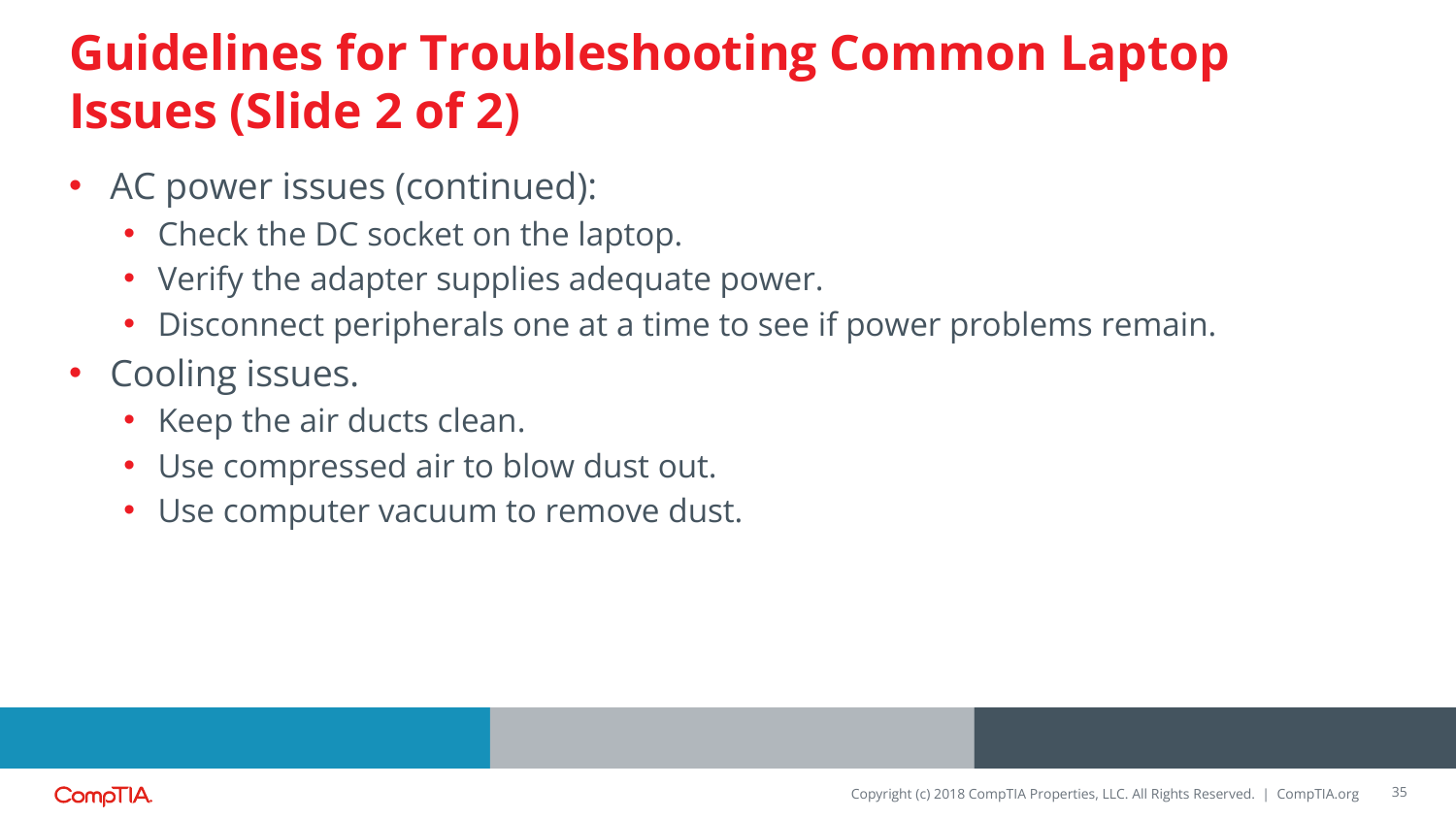

# Guidelines for Troubleshooting Common Laptop Issues (Slide 2 of 2)
AC power issues (continued):
Check the DC socket on the laptop.
Verify the adapter supplies adequate power.
Disconnect peripherals one at a time to see if power problems remain.
Cooling issues.
Keep the air ducts clean.
Use compressed air to blow dust out.
Use computer vacuum to remove dust.

35